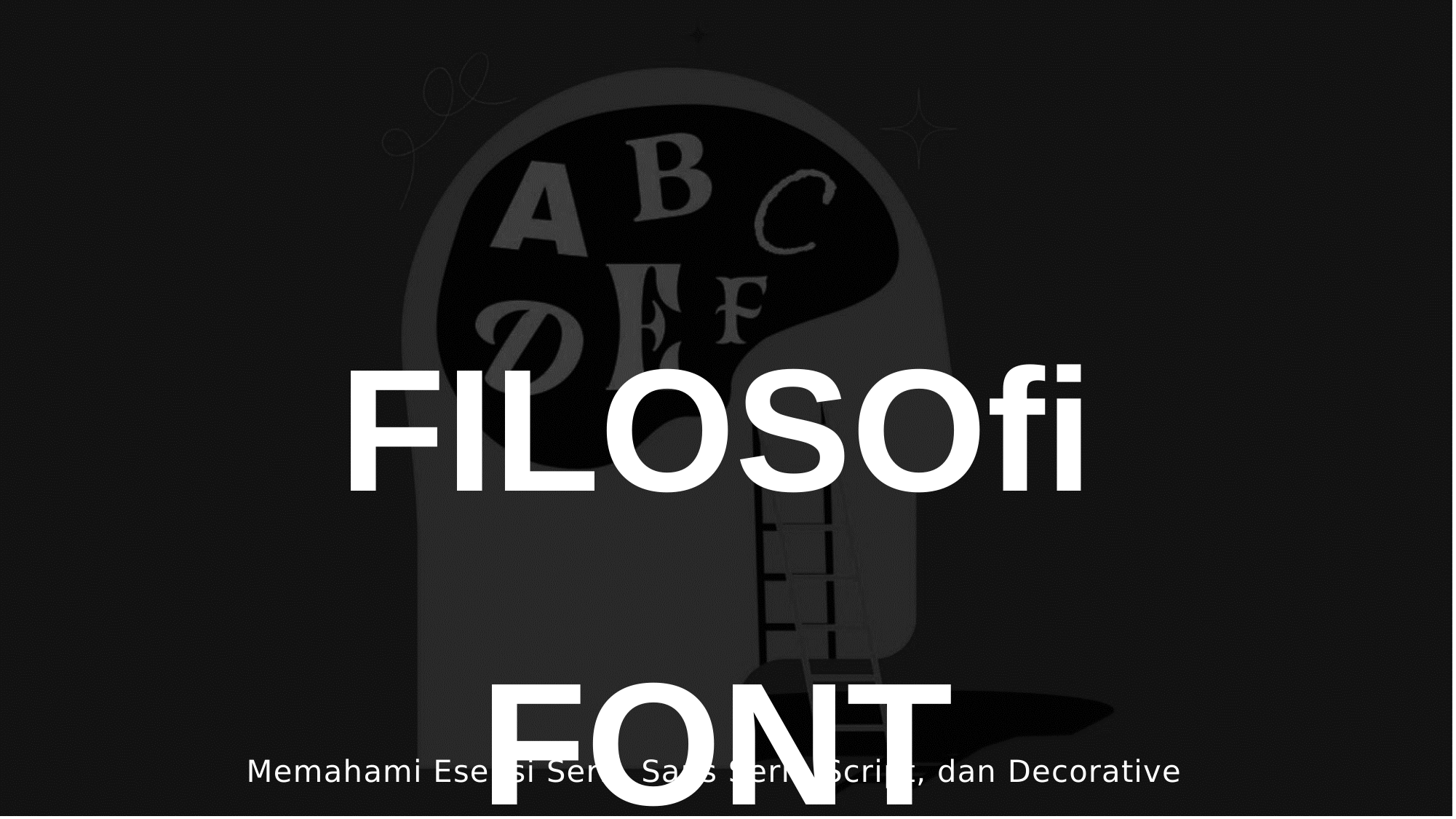

FILOSOﬁ FONT
Lebih dari  Sekadar Gaya
Memahami Esensi Serif, Sans Serif, Script, dan Decorative